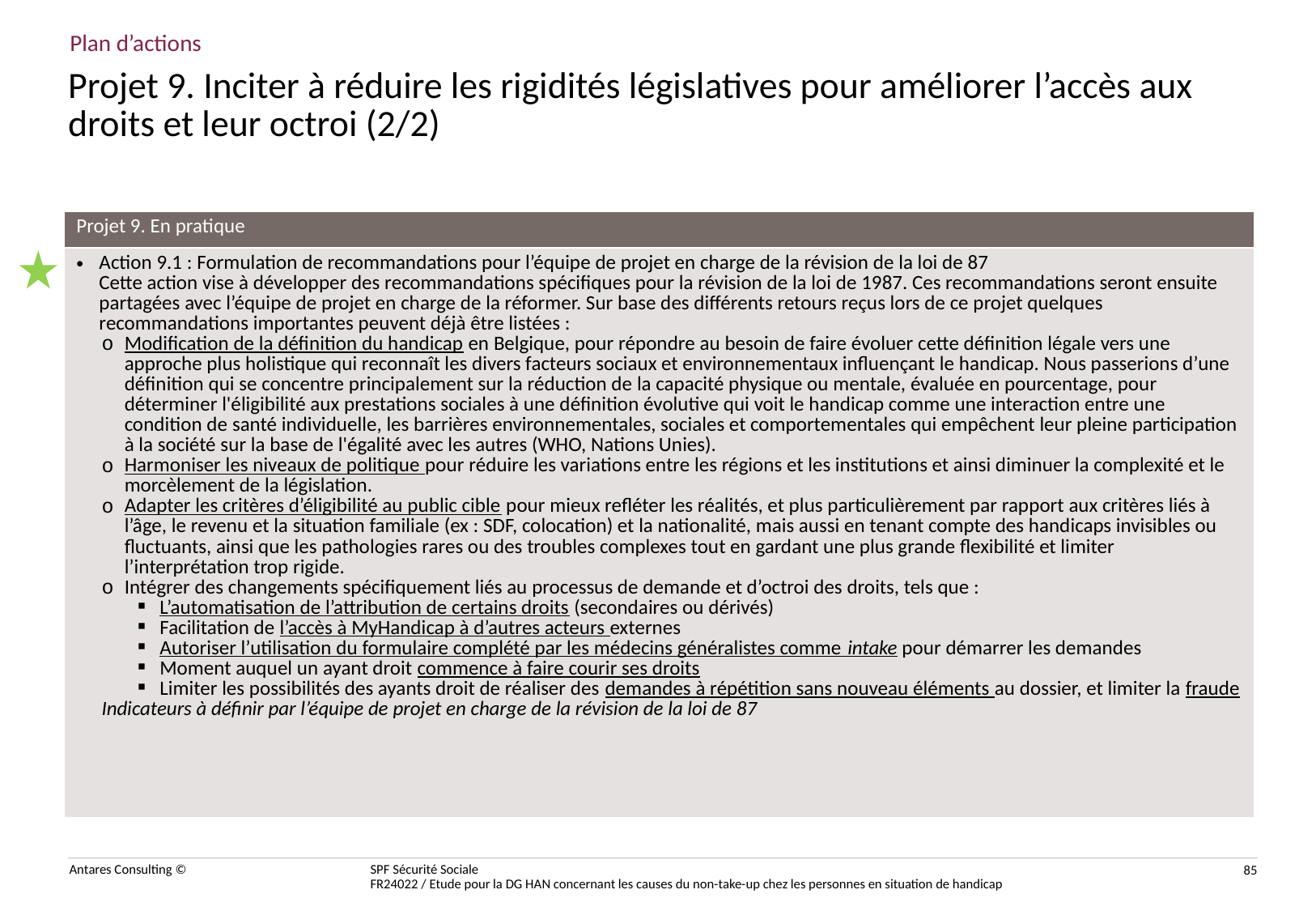

Plan d’actions
# Projet 9. Inciter à réduire les rigidités législatives pour améliorer l’accès aux droits et leur octroi (2/2)
| Projet 9. En pratique |
| --- |
| Action 9.1 : Formulation de recommandations pour l’équipe de projet en charge de la révision de la loi de 87 Cette action vise à développer des recommandations spécifiques pour la révision de la loi de 1987. Ces recommandations seront ensuite partagées avec l’équipe de projet en charge de la réformer. Sur base des différents retours reçus lors de ce projet quelques recommandations importantes peuvent déjà être listées : Modification de la définition du handicap en Belgique, pour répondre au besoin de faire évoluer cette définition légale vers une approche plus holistique qui reconnaît les divers facteurs sociaux et environnementaux influençant le handicap. Nous passerions d’une définition qui se concentre principalement sur la réduction de la capacité physique ou mentale, évaluée en pourcentage, pour déterminer l'éligibilité aux prestations sociales à une définition évolutive qui voit le handicap comme une interaction entre une condition de santé individuelle, les barrières environnementales, sociales et comportementales qui empêchent leur pleine participation à la société sur la base de l'égalité avec les autres (WHO, Nations Unies). Harmoniser les niveaux de politique pour réduire les variations entre les régions et les institutions et ainsi diminuer la complexité et le morcèlement de la législation. Adapter les critères d’éligibilité au public cible pour mieux refléter les réalités, et plus particulièrement par rapport aux critères liés à l’âge, le revenu et la situation familiale (ex : SDF, colocation) et la nationalité, mais aussi en tenant compte des handicaps invisibles ou fluctuants, ainsi que les pathologies rares ou des troubles complexes tout en gardant une plus grande flexibilité et limiter l’interprétation trop rigide. Intégrer des changements spécifiquement liés au processus de demande et d’octroi des droits, tels que : L’automatisation de l’attribution de certains droits (secondaires ou dérivés) Facilitation de l’accès à MyHandicap à d’autres acteurs externes Autoriser l’utilisation du formulaire complété par les médecins généralistes comme intake pour démarrer les demandes Moment auquel un ayant droit commence à faire courir ses droits Limiter les possibilités des ayants droit de réaliser des demandes à répétition sans nouveau éléments au dossier, et limiter la fraude Indicateurs à définir par l’équipe de projet en charge de la révision de la loi de 87 |